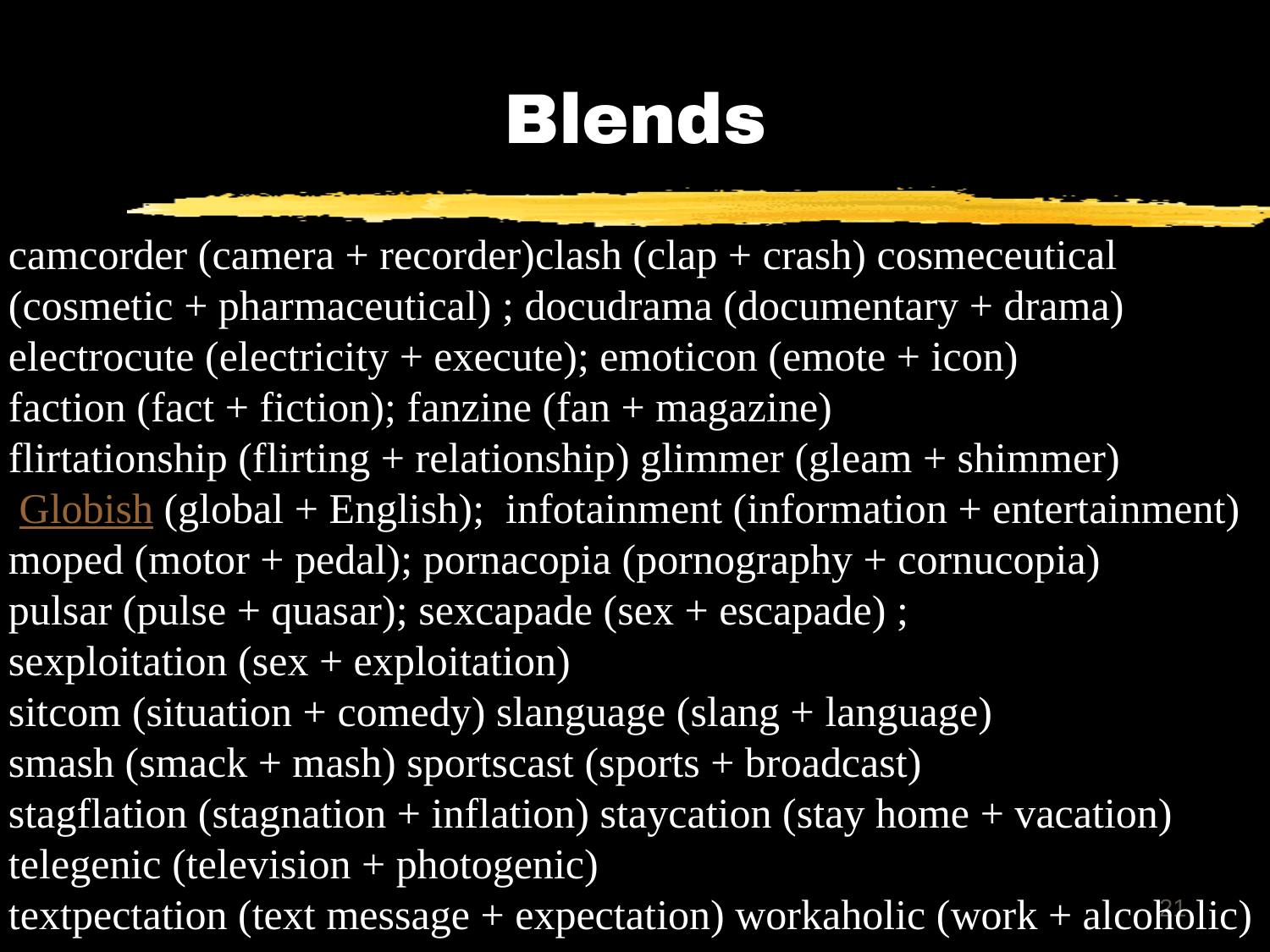

# Blends
camcorder (camera + recorder)clash (clap + crash) cosmeceutical (cosmetic + pharmaceutical) ; docudrama (documentary + drama) electrocute (electricity + execute); emoticon (emote + icon)
faction (fact + fiction); fanzine (fan + magazine)
flirtationship (flirting + relationship) glimmer (gleam + shimmer)
 Globish (global + English);  infotainment (information + entertainment)
moped (motor + pedal); pornacopia (pornography + cornucopia)
pulsar (pulse + quasar); sexcapade (sex + escapade) ;
sexploitation (sex + exploitation)
sitcom (situation + comedy) slanguage (slang + language)
smash (smack + mash) sportscast (sports + broadcast)
stagflation (stagnation + inflation) staycation (stay home + vacation)
telegenic (television + photogenic)
textpectation (text message + expectation) workaholic (work + alcoholic)

21